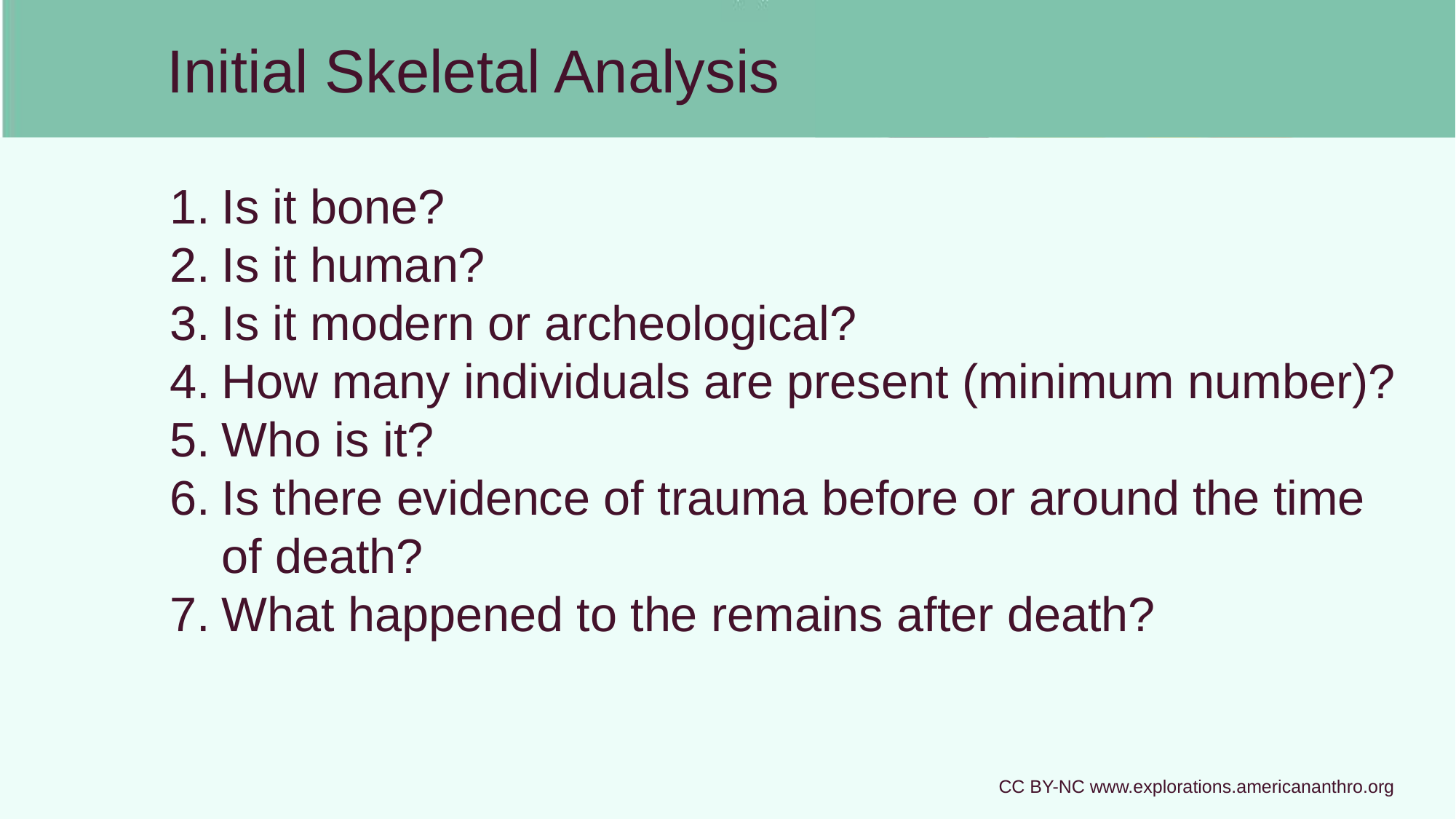

# Initial Skeletal Analysis
Is it bone?
Is it human?
Is it modern or archeological?
How many individuals are present (minimum number)?
Who is it?
Is there evidence of trauma before or around the time of death?
What happened to the remains after death?